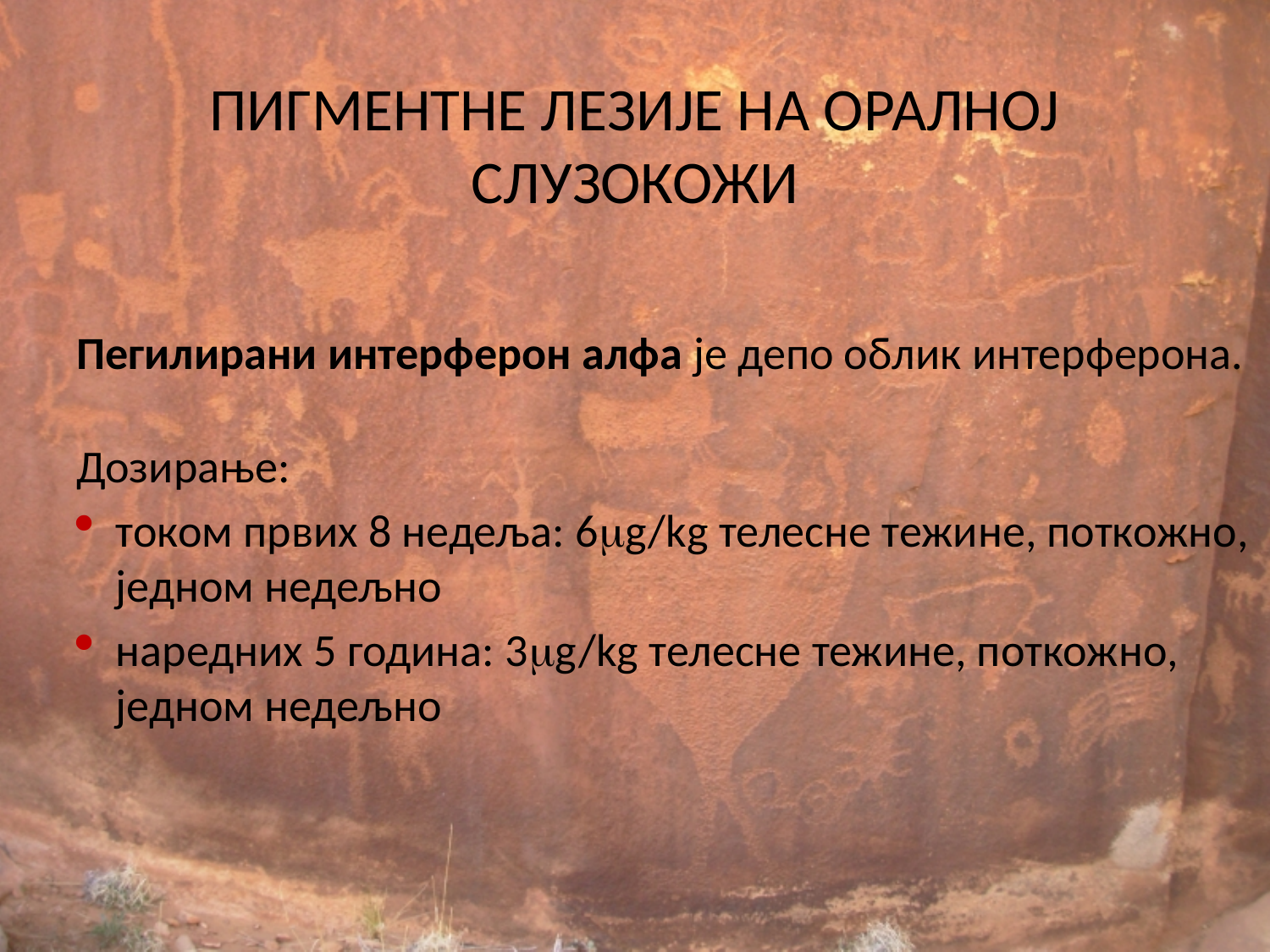

# ПИГМЕНТНЕ ЛЕЗИЈЕ НА ОРАЛНОЈ СЛУЗОКОЖИ
Пегилирани интерферон алфа је депо облик интерферона.

Дозирање:
током првих 8 недеља: 6μg/kg телесне тежине, поткожно, једном недељно
наредних 5 година: 3μg/kg телесне тежине, поткожно, једном недељно